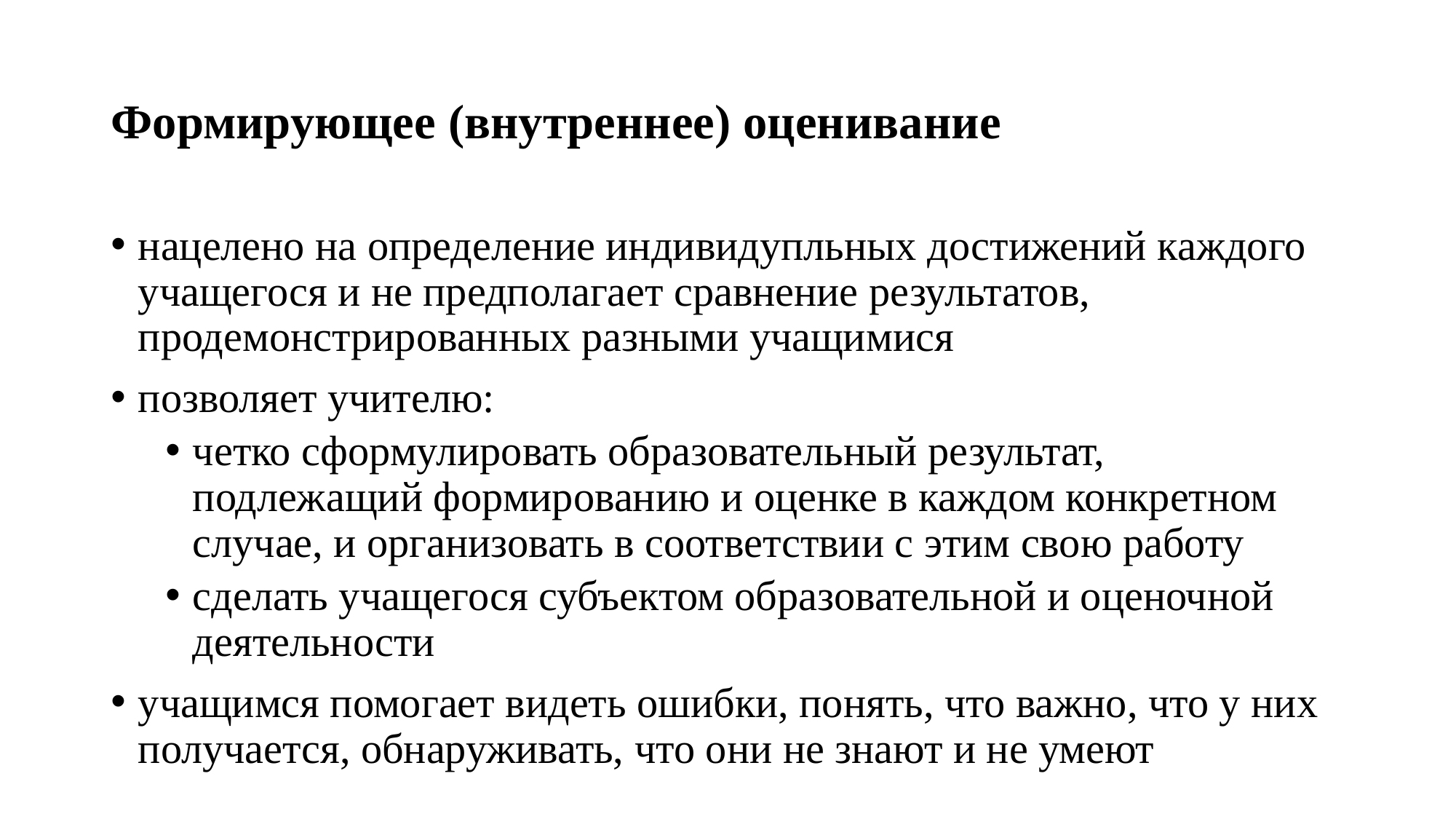

# Формирующее (внутреннее) оценивание
нацелено на определение индивидупльных достижений каждого учащегося и не предполагает сравнение результатов, продемонстрированных разными учащимися
позволяет учителю:
четко сформулировать образовательный результат, подлежащий формированию и оценке в каждом конкретном случае, и организовать в соответствии с этим свою работу
сделать учащегося субъектом образовательной и оценочной деятельности
учащимся помогает видеть ошибки, понять, что важно, что у них получается, обнаруживать, что они не знают и не умеют